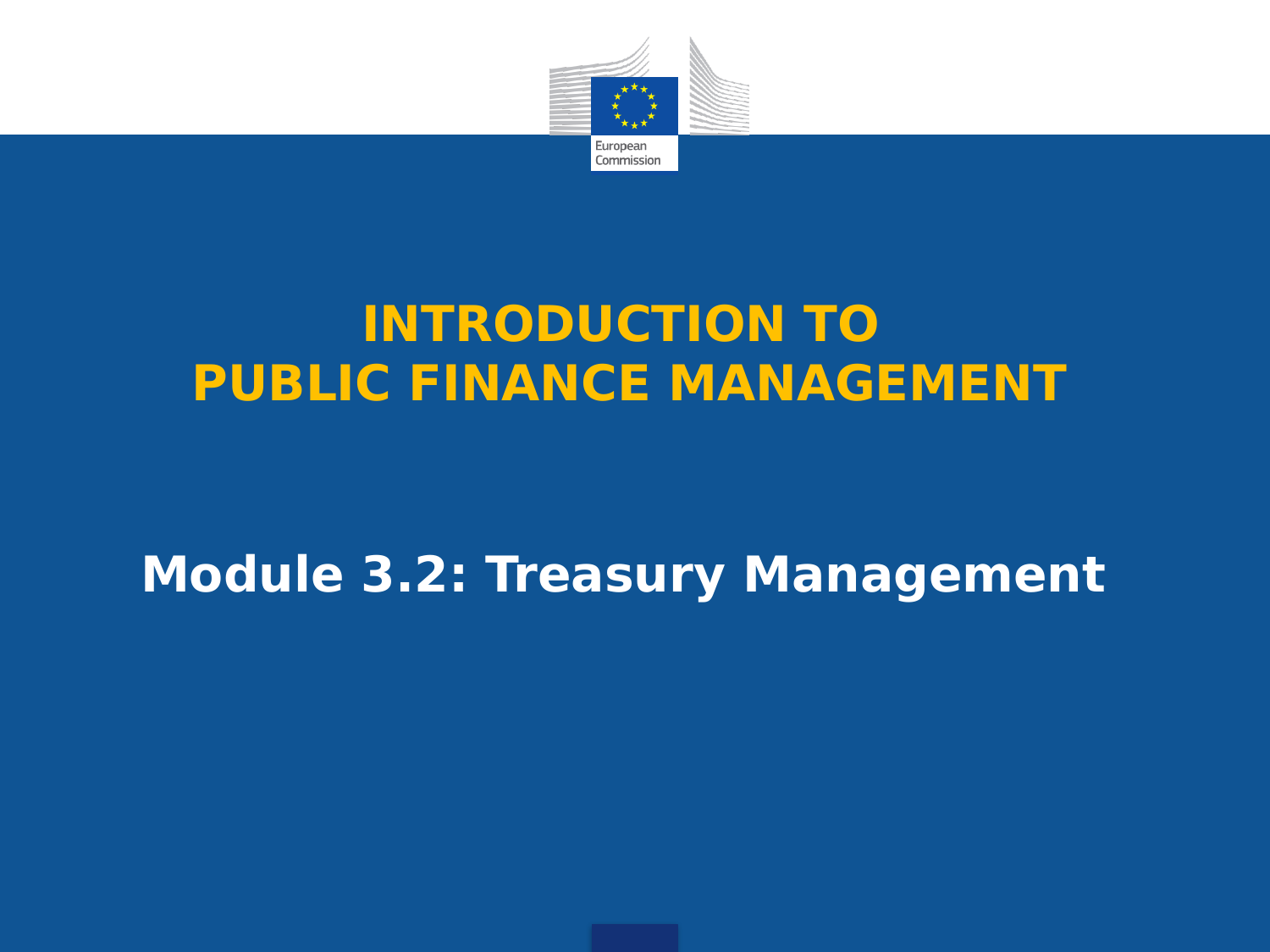

INTRODUCTION TO
PUBLIC FINANCE MANAGEMENT
Module 3.2: Treasury Management